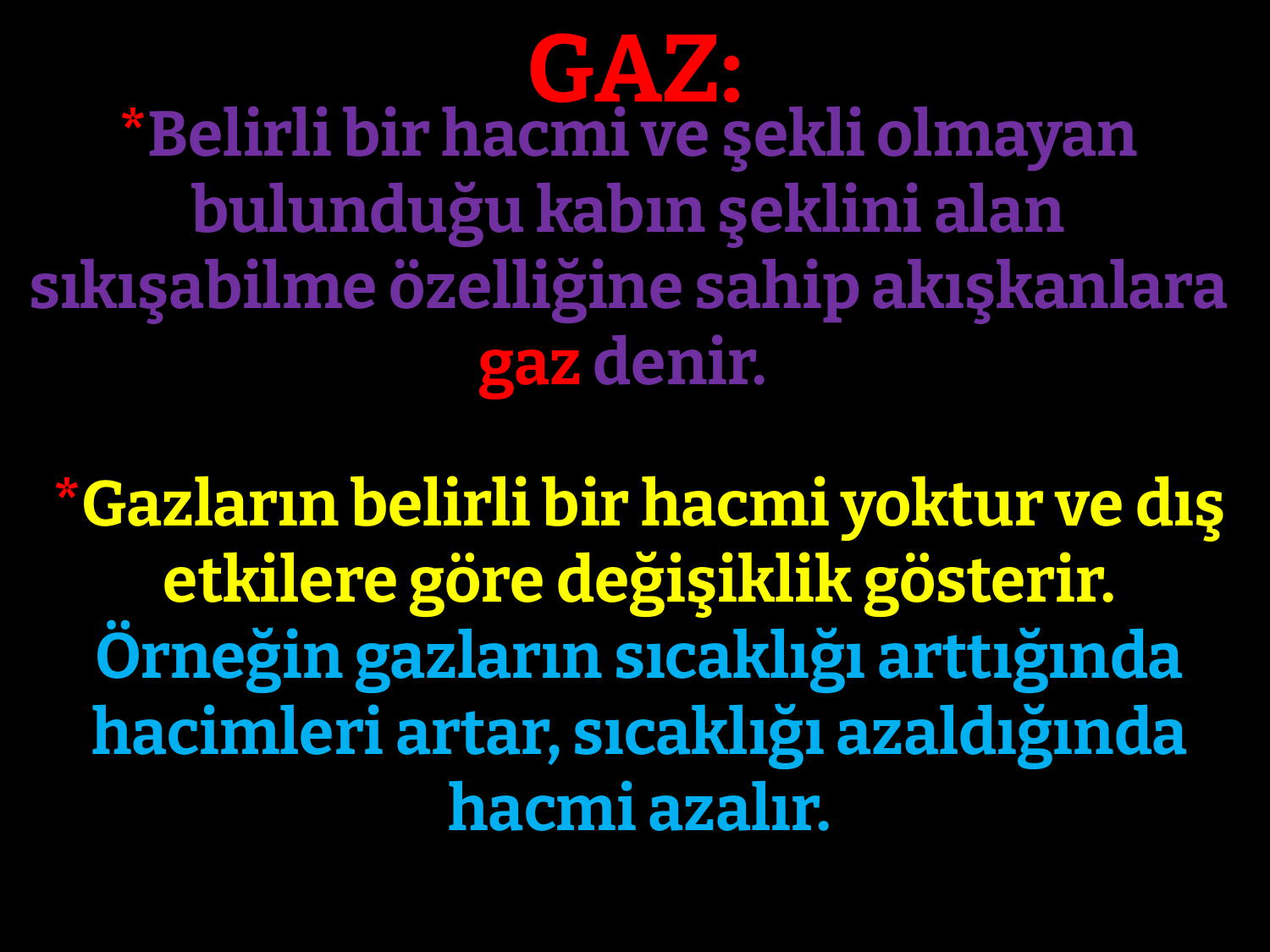

GAZ:
*Belirli bir hacmi ve şekli olmayan bulunduğu kabın şeklini alan sıkışabilme özelliğine sahip akışkanlara gaz denir.
#
*Gazların belirli bir hacmi yoktur ve dış etkilere göre değişiklik gösterir. Örneğin gazların sıcaklığı arttığında hacimleri artar, sıcaklığı azaldığında hacmi azalır.